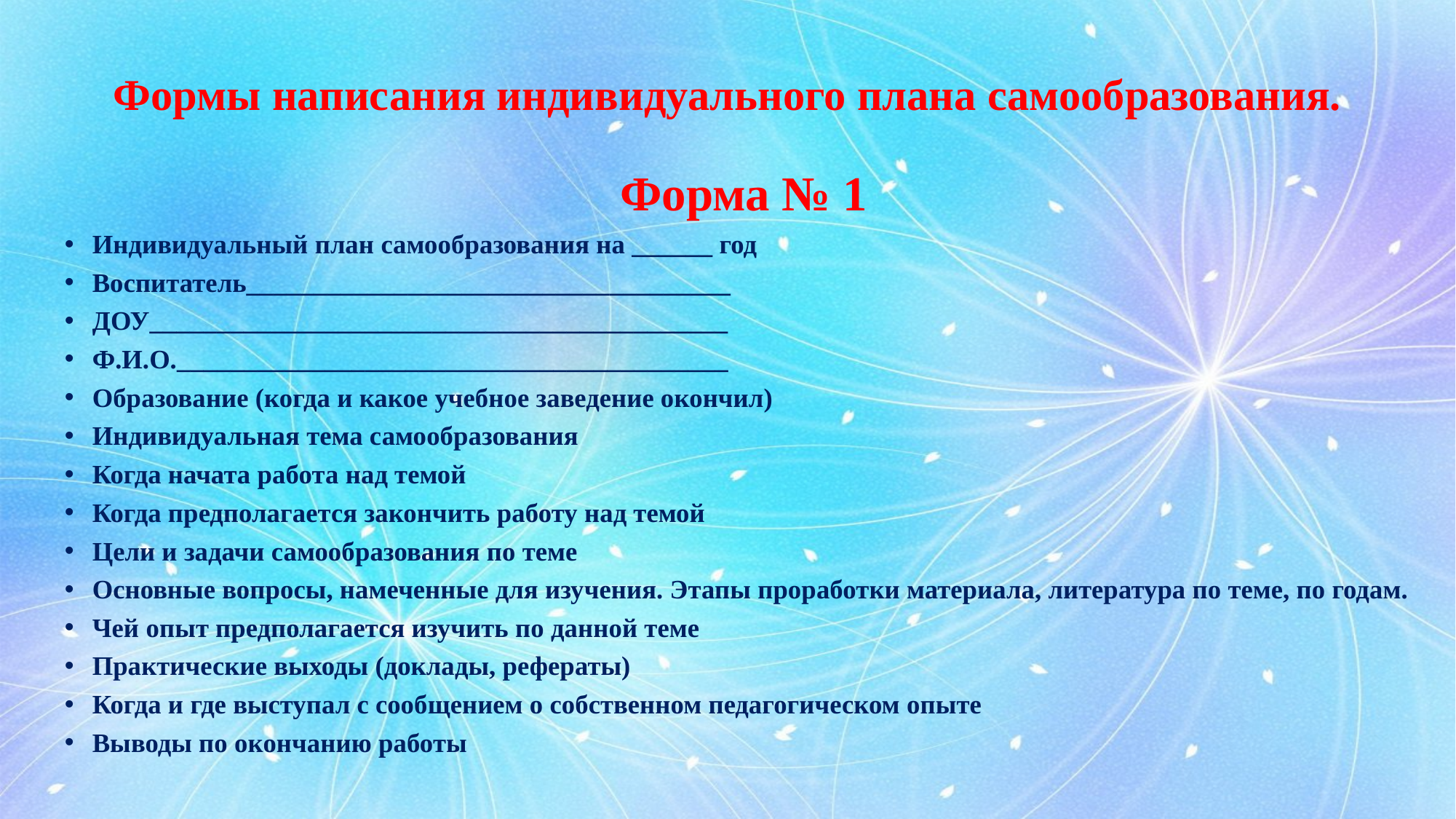

# Формы написания индивидуального плана самообразования.
Форма № 1
Индивидуальный план самообразования на ______ год
Воспитатель____________________________________
ДОУ___________________________________________
Ф.И.О._________________________________________
Образование (когда и какое учебное заведение окончил)
Индивидуальная тема самообразования
Когда начата работа над темой
Когда предполагается закончить работу над темой
Цели и задачи самообразования по теме
Основные вопросы, намеченные для изучения. Этапы проработки материала, литература по теме, по годам.
Чей опыт предполагается изучить по данной теме
Практические выходы (доклады, рефераты)
Когда и где выступал с сообщением о собственном педагогическом опыте
Выводы по окончанию работы